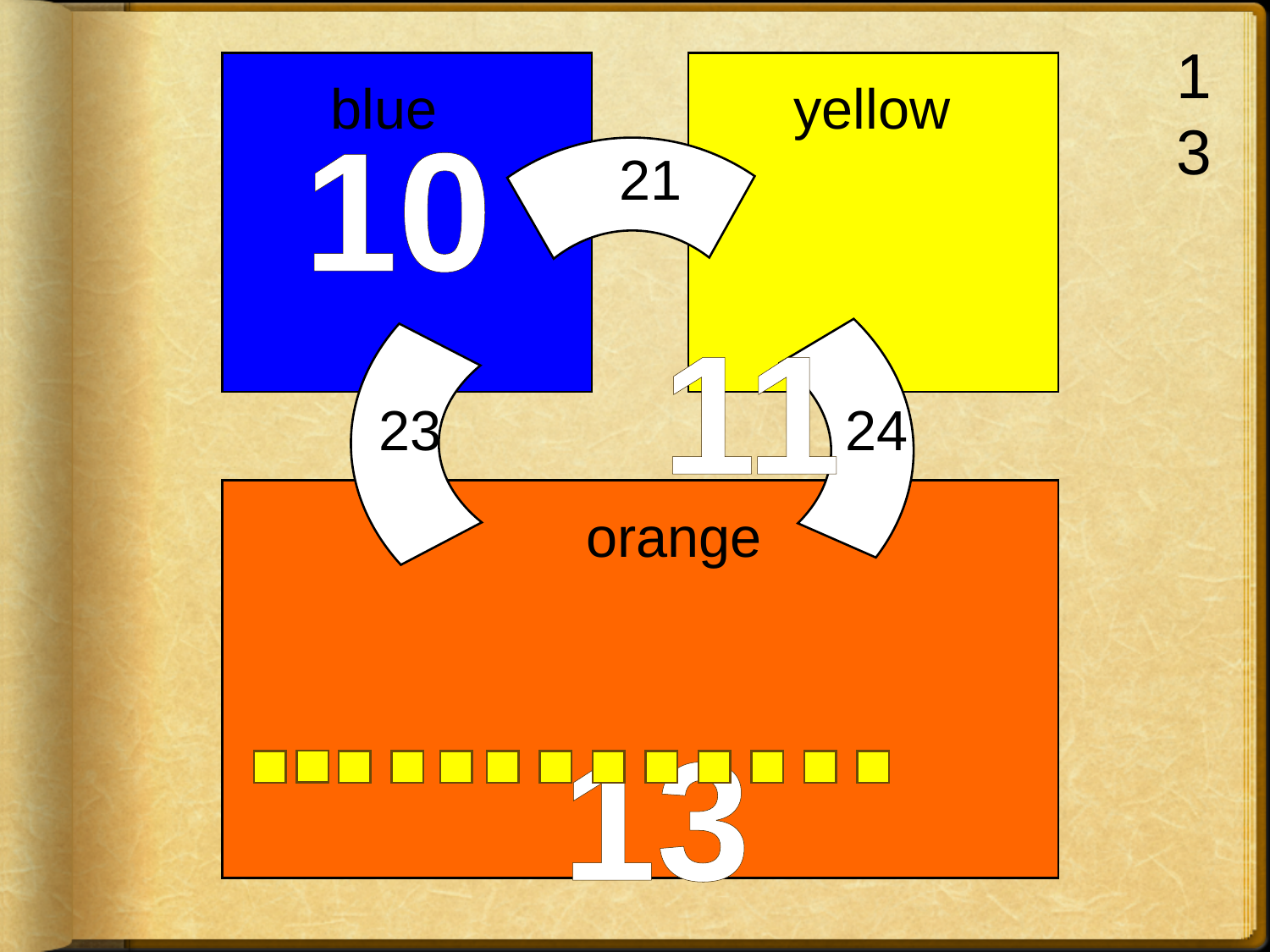

13

blue
yellow
 21

 23

   24

orange
10            11

13